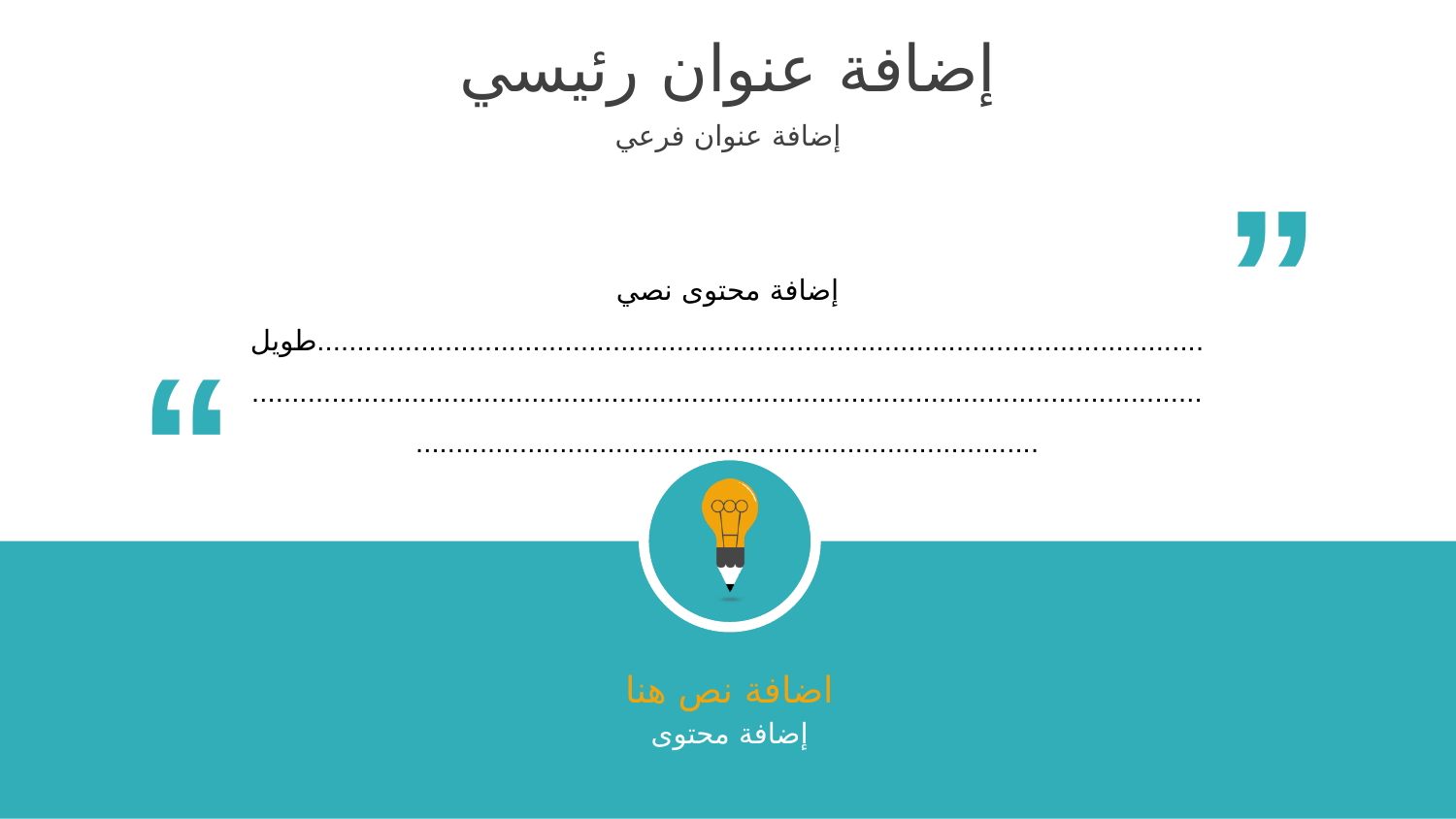

إضافة عنوان رئيسي
“
إضافة عنوان فرعي
إضافة محتوى نصي طويل....................................................................................................................................................................................................................................................................................................................
“
 اضافة نص هنا
إضافة محتوى